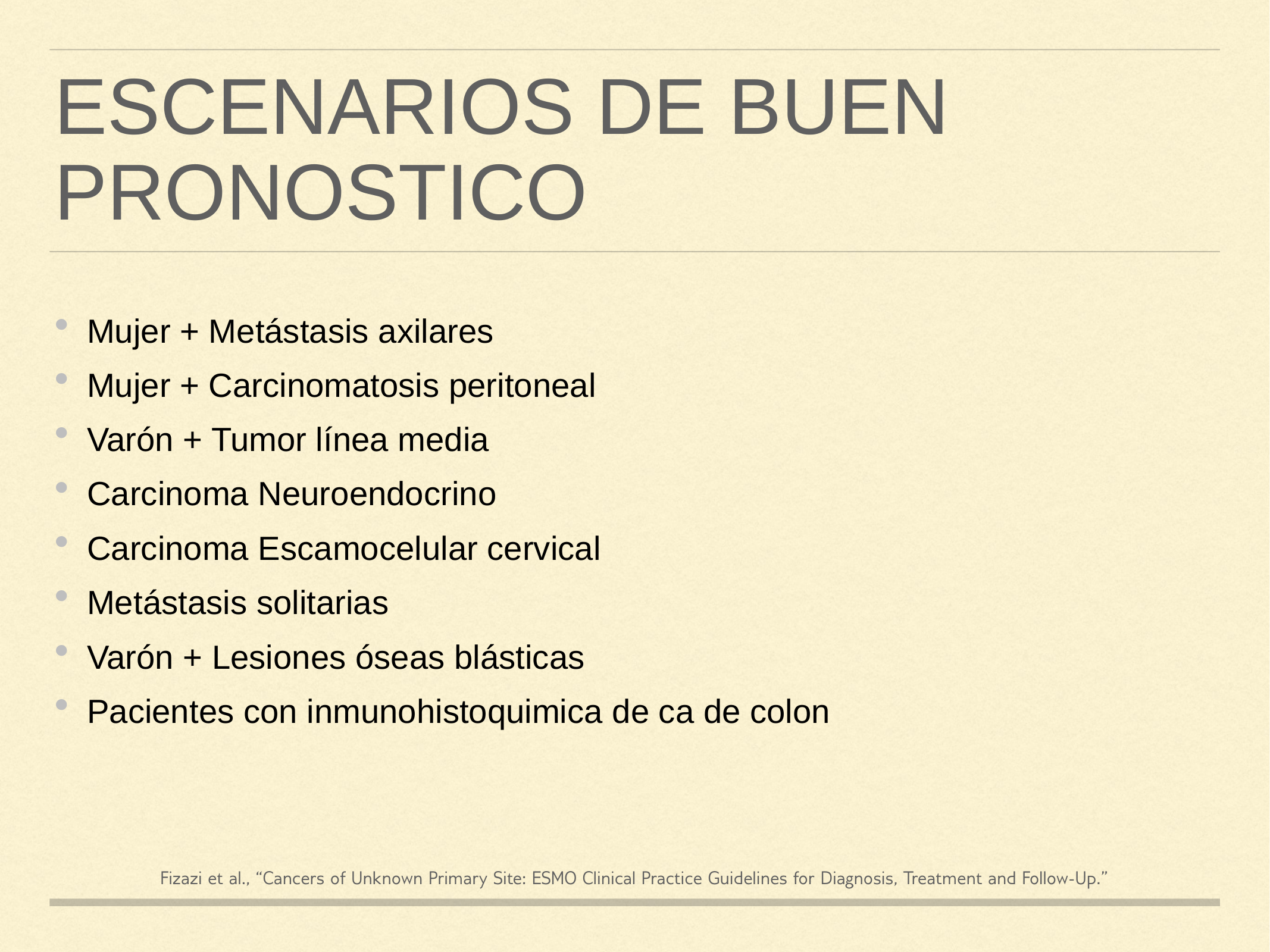

# Escenarios de Buen pronostico
Mujer + Metástasis axilares
Mujer + Carcinomatosis peritoneal
Varón + Tumor línea media
Carcinoma Neuroendocrino
Carcinoma Escamocelular cervical
Metástasis solitarias
Varón + Lesiones óseas blásticas
Pacientes con inmunohistoquimica de ca de colon
Fizazi et al., “Cancers of Unknown Primary Site: ESMO Clinical Practice Guidelines for Diagnosis, Treatment and Follow-Up.”